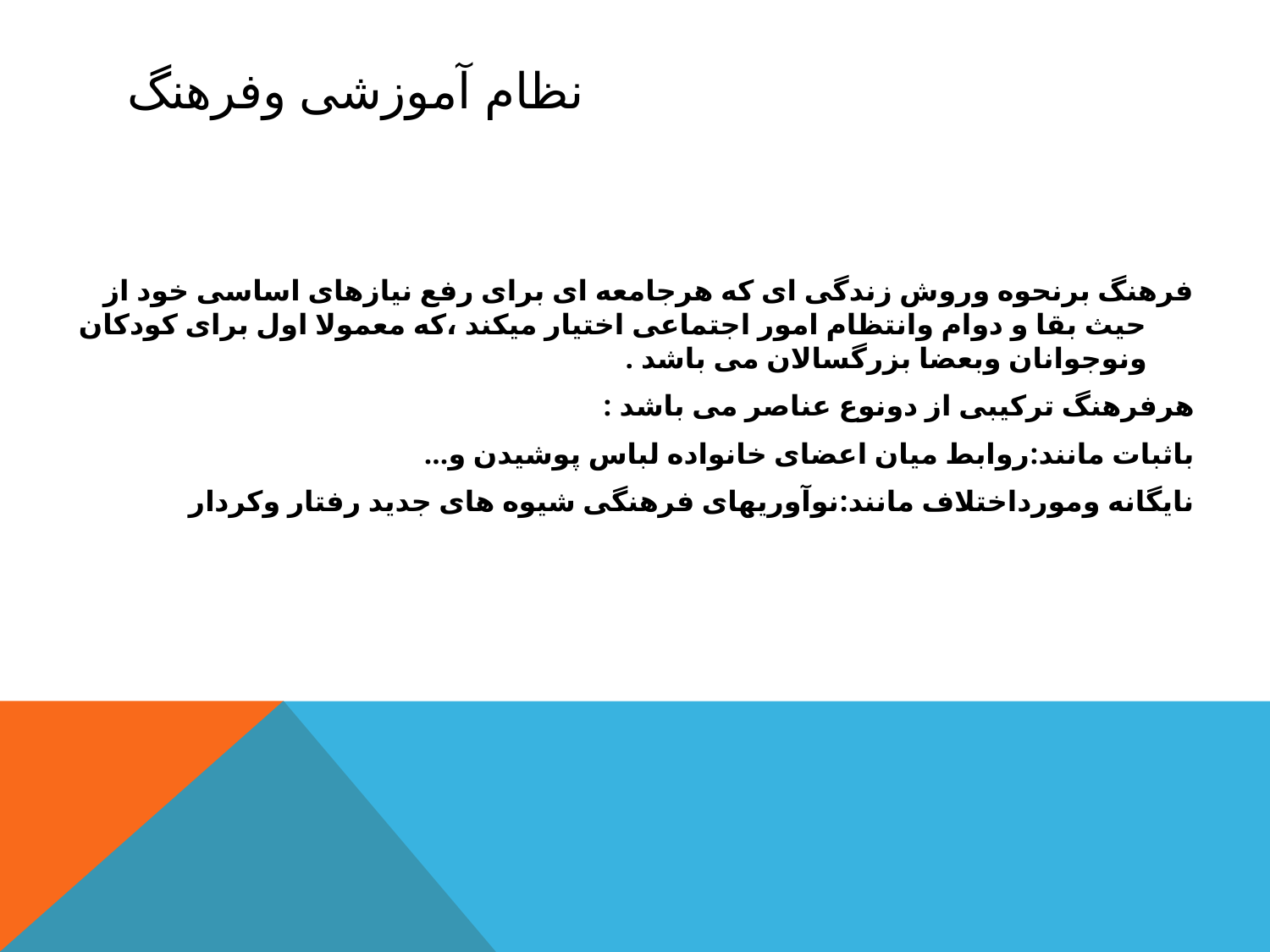

# نظام آموزشی وفرهنگ
فرهنگ برنحوه وروش زندگی ای که هرجامعه ای برای رفع نیازهای اساسی خود از حیث بقا و دوام وانتظام امور اجتماعی اختیار میکند ،که معمولا اول برای کودکان ونوجوانان وبعضا بزرگسالان می باشد .
هرفرهنگ ترکیبی از دونوع عناصر می باشد :
باثبات مانند:روابط میان اعضای خانواده لباس پوشیدن و...
نایگانه ومورداختلاف مانند:نوآوریهای فرهنگی شیوه های جدید رفتار وکردار